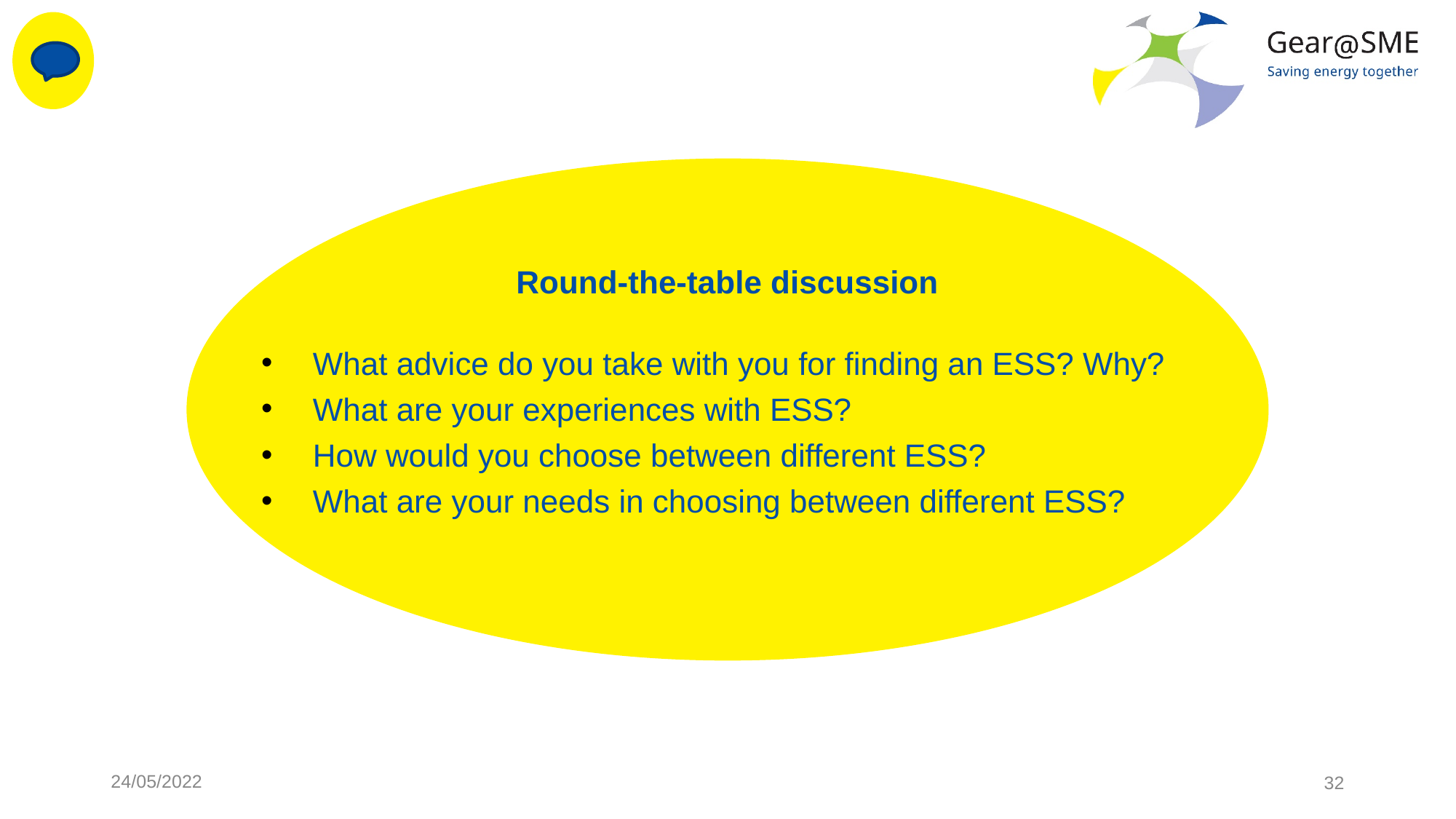

Round-the-table discussion

What advice do you take with you for finding an ESS? Why?
What are your experiences with ESS?
How would you choose between different ESS?
What are your needs in choosing between different ESS?

24/05/2022
32